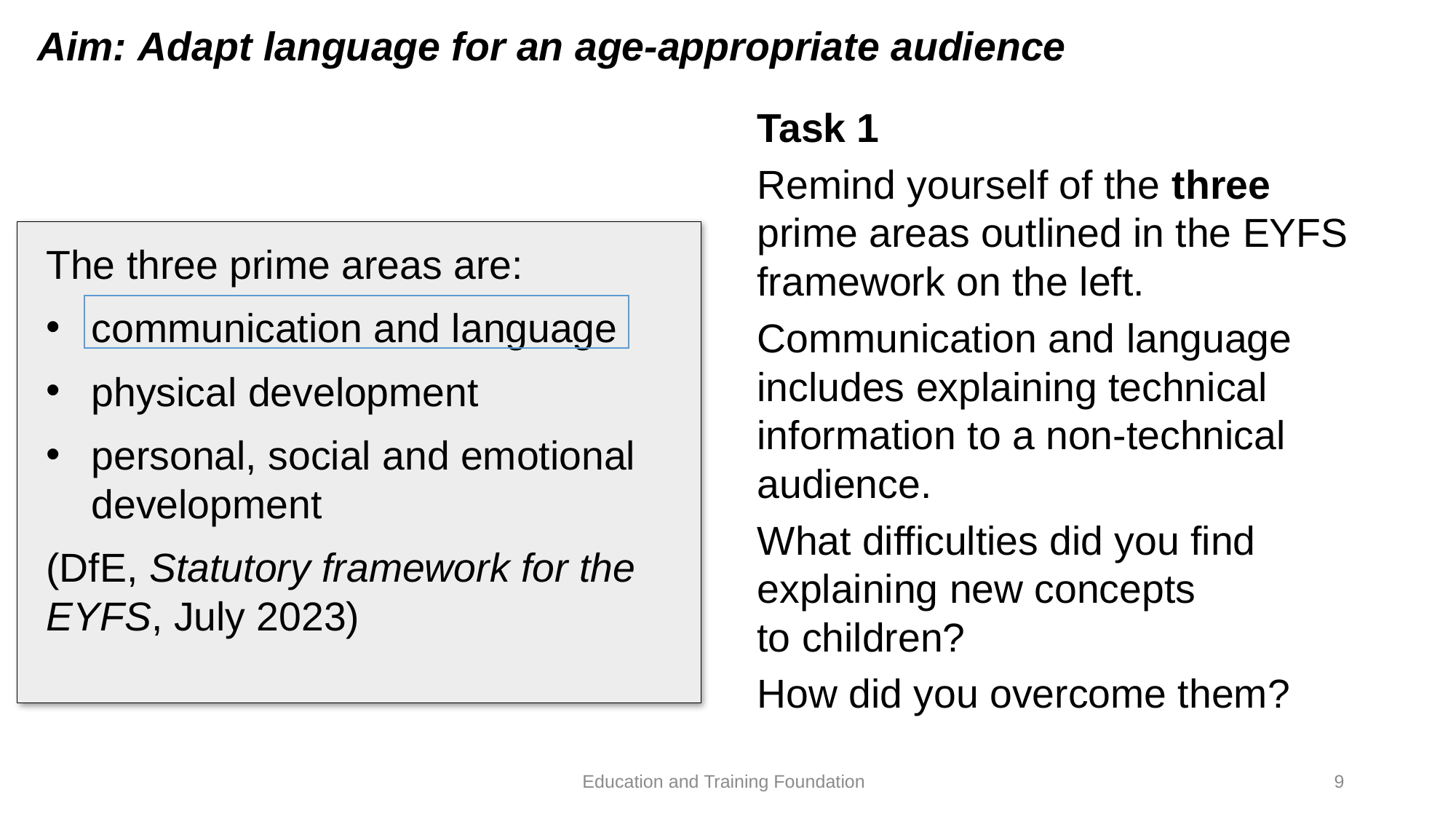

Aim: Adapt language for an age-appropriate audience
Task 1
Remind yourself of the three prime areas outlined in the EYFS framework on the left.
Communication and language includes explaining technical information to a non-technical audience.
What difficulties did you find explaining new concepts to children?
How did you overcome them?
The three prime areas are:
communication and language
physical development
personal, social and emotional development
(DfE, Statutory framework for the EYFS, July 2023)

9
Education and Training Foundation